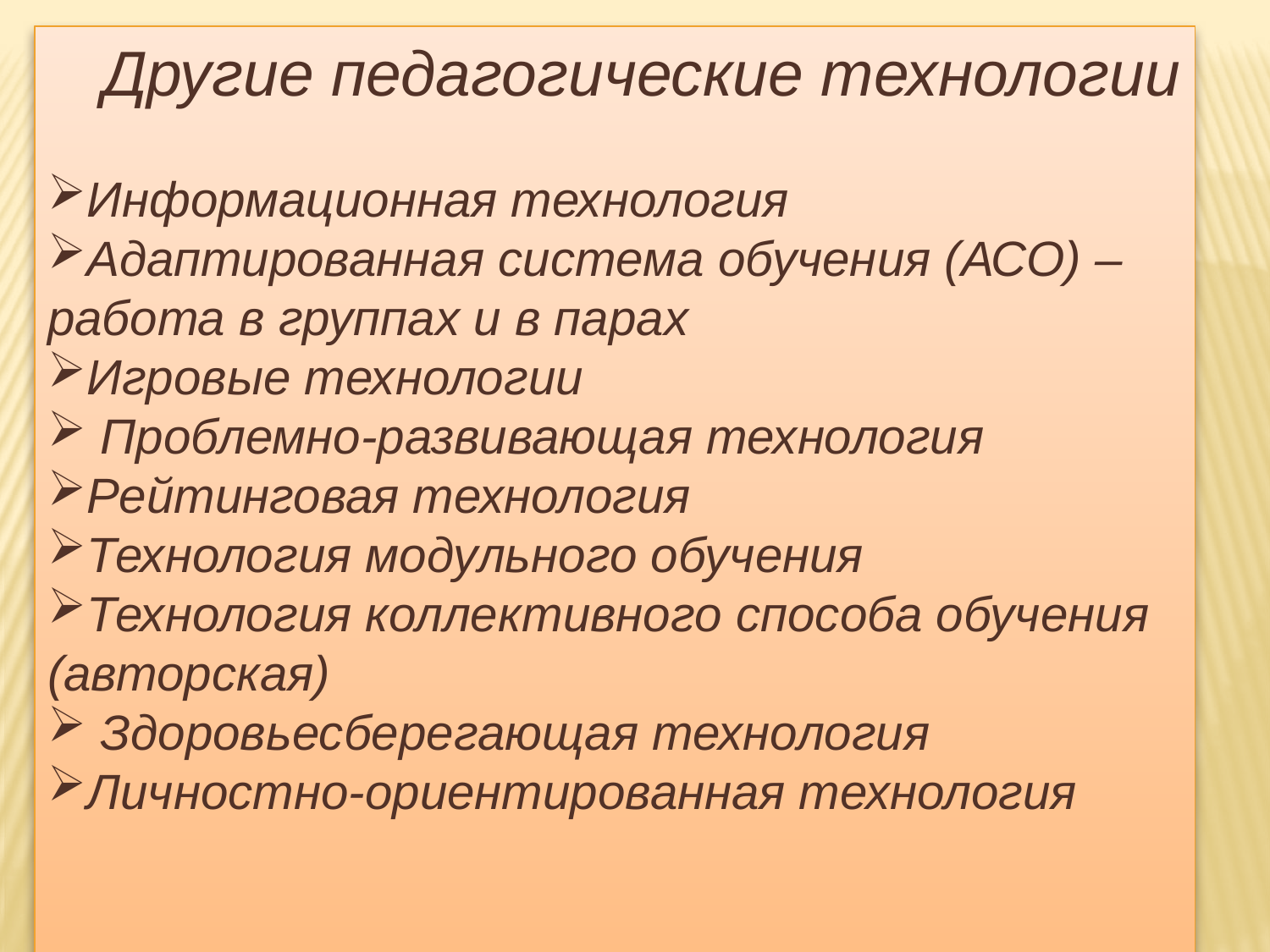

Другие педагогические технологии

Информационная технология
Адаптированная система обучения (АСО) – работа в группах и в парах
Игровые технологии
 Проблемно-развивающая технология
Рейтинговая технология
Технология модульного обучения
Технология коллективного способа обучения (авторская)
 Здоровьесберегающая технология
Личностно-ориентированная технология